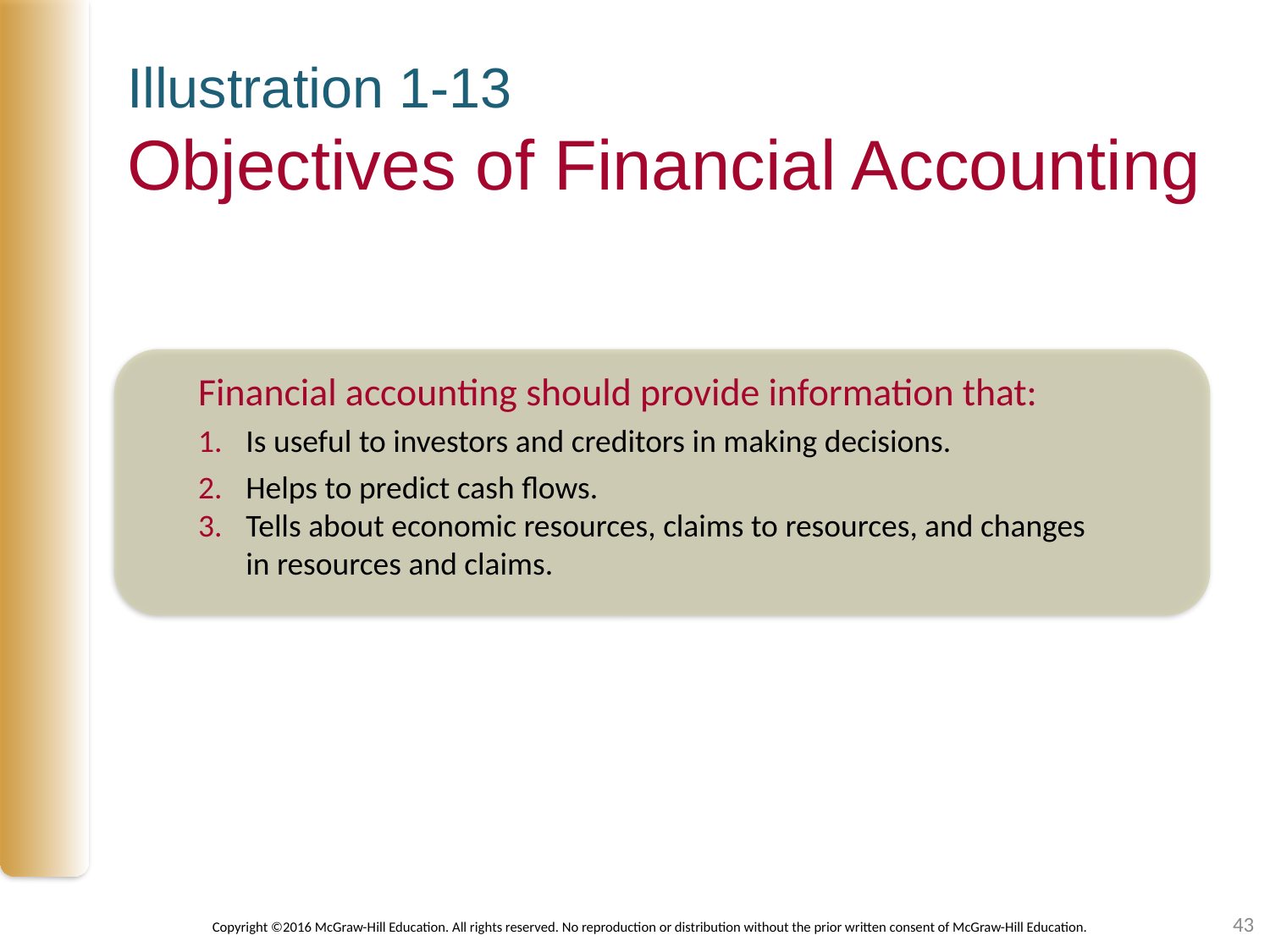

Illustration 1-13
Objectives of Financial Accounting

Financial accounting should provide information that:
Is useful to investors and creditors in making decisions.
Helps to predict cash flows.
Tells about economic resources, claims to resources, and changes in resources and claims.
43
Copyright ©2016 McGraw-Hill Education. All rights reserved. No reproduction or distribution without the prior written consent of McGraw-Hill Education.